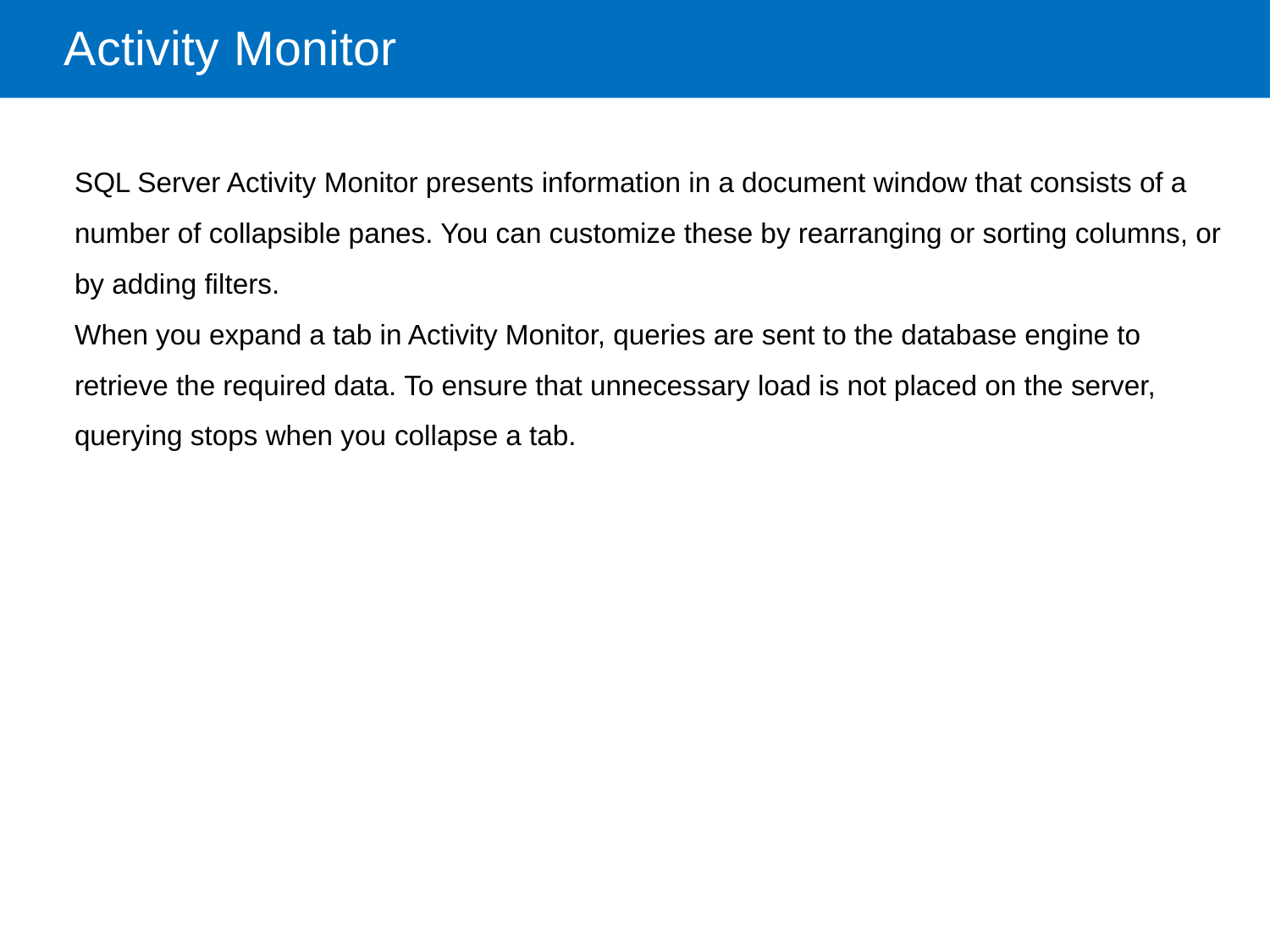

# Activity Monitor
SQL Server Activity Monitor presents information in a document window that consists of a number of collapsible panes. You can customize these by rearranging or sorting columns, or by adding filters.
When you expand a tab in Activity Monitor, queries are sent to the database engine to retrieve the required data. To ensure that unnecessary load is not placed on the server, querying stops when you collapse a tab.